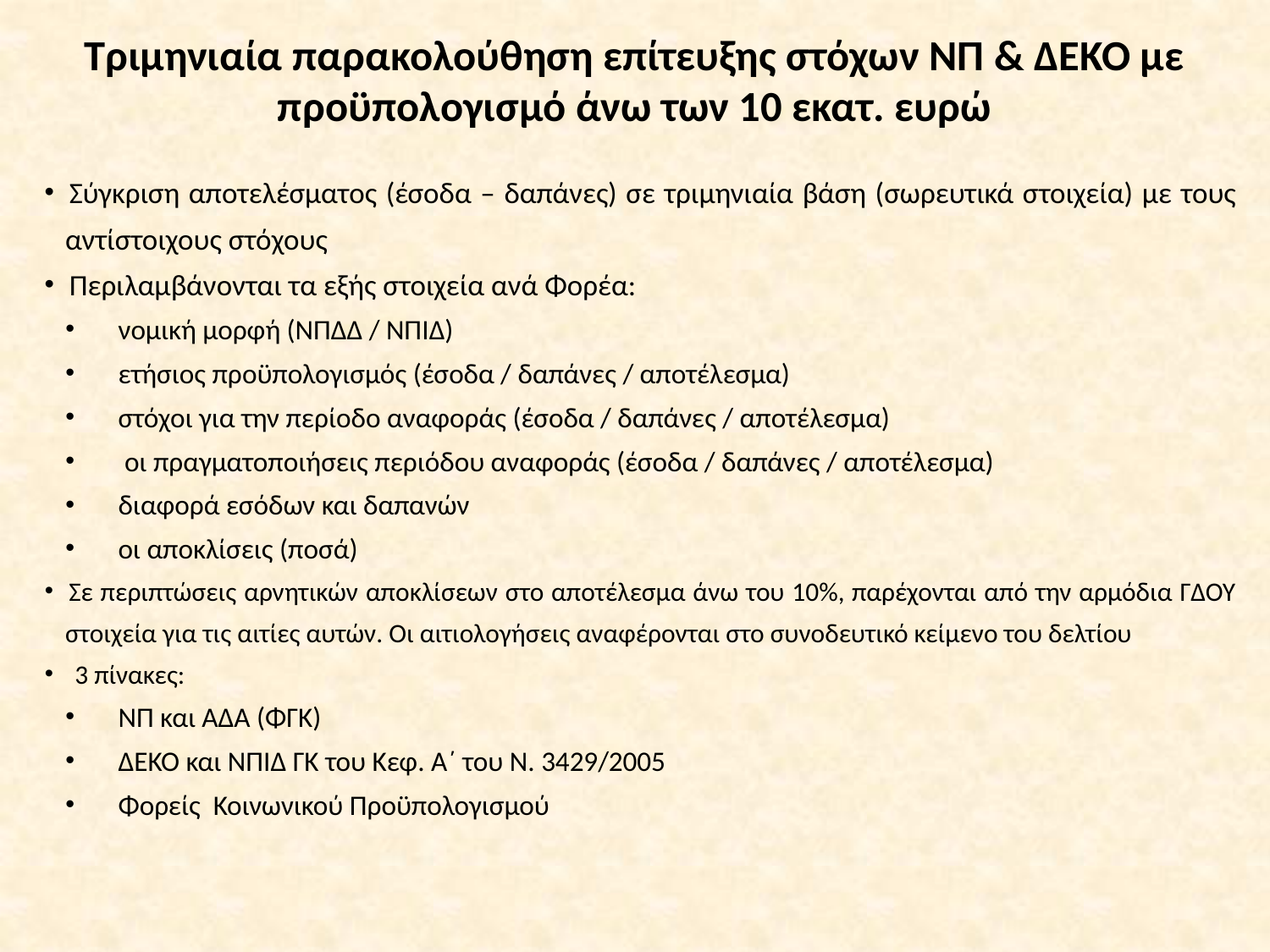

Τριμηνιαία παρακολούθηση επίτευξης στόχων ΝΠ & ΔΕΚΟ με προϋπολογισμό άνω των 10 εκατ. ευρώ

Σύγκριση αποτελέσματος (έσοδα – δαπάνες) σε τριμηνιαία βάση (σωρευτικά στοιχεία) με τους αντίστοιχους στόχους
Περιλαμβάνονται τα εξής στοιχεία ανά Φορέα:
νομική μορφή (ΝΠΔΔ / ΝΠΙΔ)
ετήσιος προϋπολογισμός (έσοδα / δαπάνες / αποτέλεσμα)
στόχοι για την περίοδο αναφοράς (έσοδα / δαπάνες / αποτέλεσμα)
 οι πραγματοποιήσεις περιόδου αναφοράς (έσοδα / δαπάνες / αποτέλεσμα)
διαφορά εσόδων και δαπανών
οι αποκλίσεις (ποσά)
Σε περιπτώσεις αρνητικών αποκλίσεων στο αποτέλεσμα άνω του 10%, παρέχονται από την αρμόδια ΓΔΟΥ στοιχεία για τις αιτίες αυτών. Οι αιτιολογήσεις αναφέρονται στο συνοδευτικό κείμενο του δελτίου
 3 πίνακες:
ΝΠ και ΑΔΑ (ΦΓΚ)
ΔΕΚΟ και ΝΠΙΔ ΓΚ του Κεφ. Α΄ του Ν. 3429/2005
Φορείς  Κοινωνικού Προϋπολογισμού